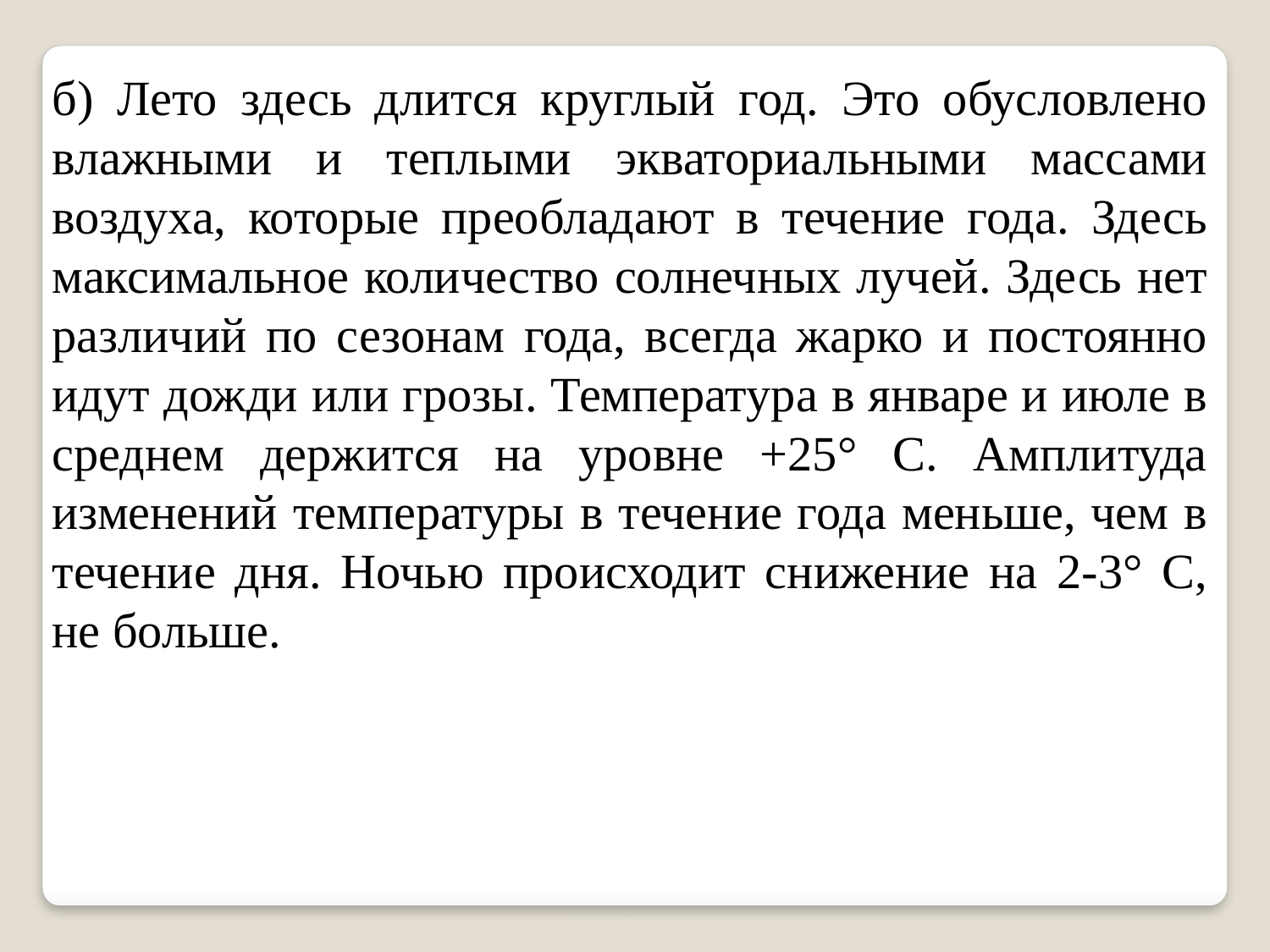

б) Лето здесь длится круглый год. Это обусловлено влажными и теплыми экваториальными массами воздуха, которые преобладают в течение года. Здесь максимальное количество солнечных лучей. Здесь нет различий по сезонам года, всегда жарко и постоянно идут дожди или грозы. Температура в январе и июле в среднем держится на уровне +25° С. Амплитуда изменений температуры в течение года меньше, чем в течение дня. Ночью происходит снижение на 2-3° С, не больше.